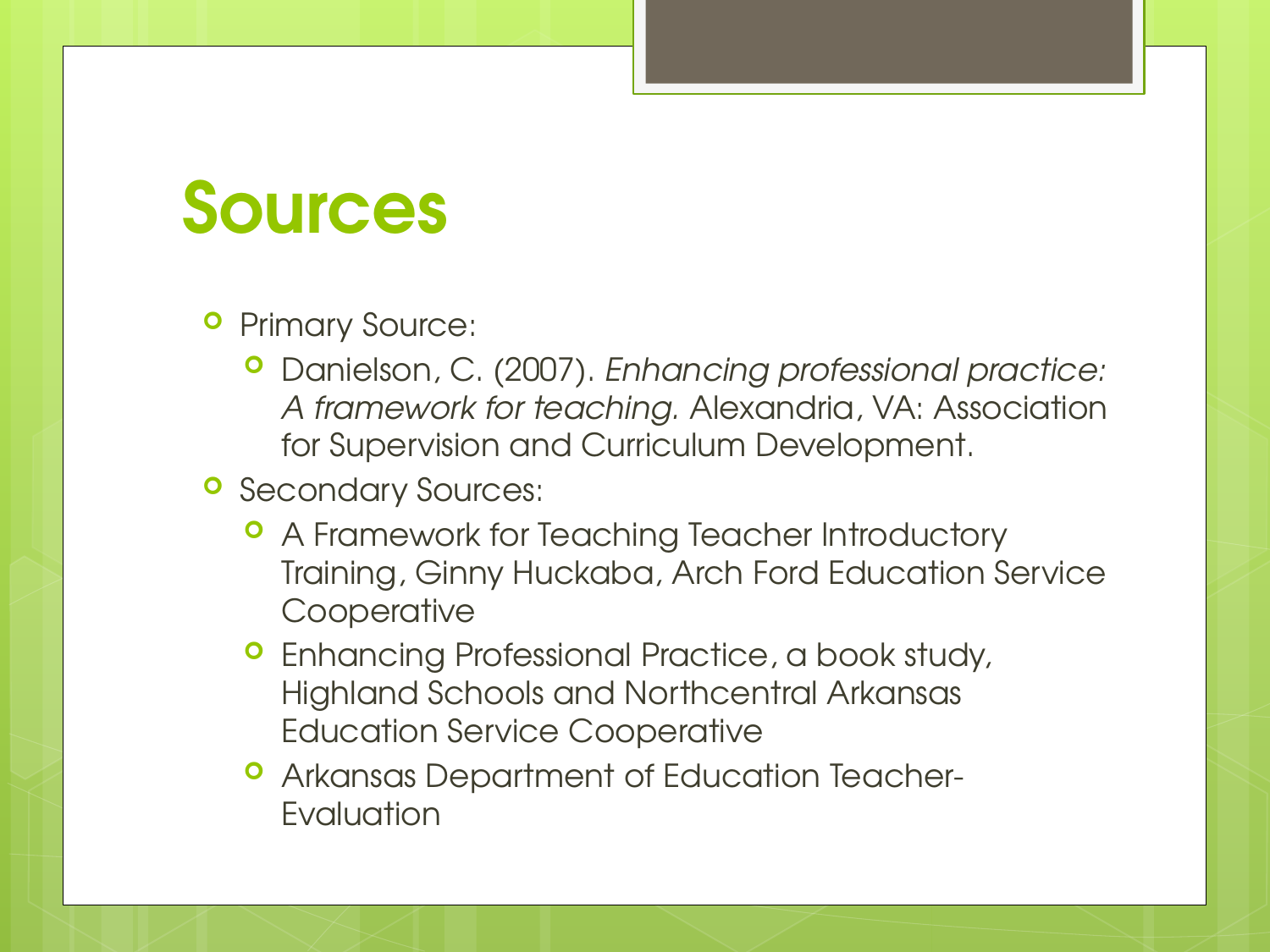

# Sources

Primary Source:
Danielson, C. (2007). Enhancing professional practice: A framework for teaching. Alexandria, VA: Association for Supervision and Curriculum Development.
Secondary Sources:
A Framework for Teaching Teacher Introductory Training, Ginny Huckaba, Arch Ford Education Service Cooperative
Enhancing Professional Practice, a book study, Highland Schools and Northcentral Arkansas Education Service Cooperative
Arkansas Department of Education Teacher-Evaluation